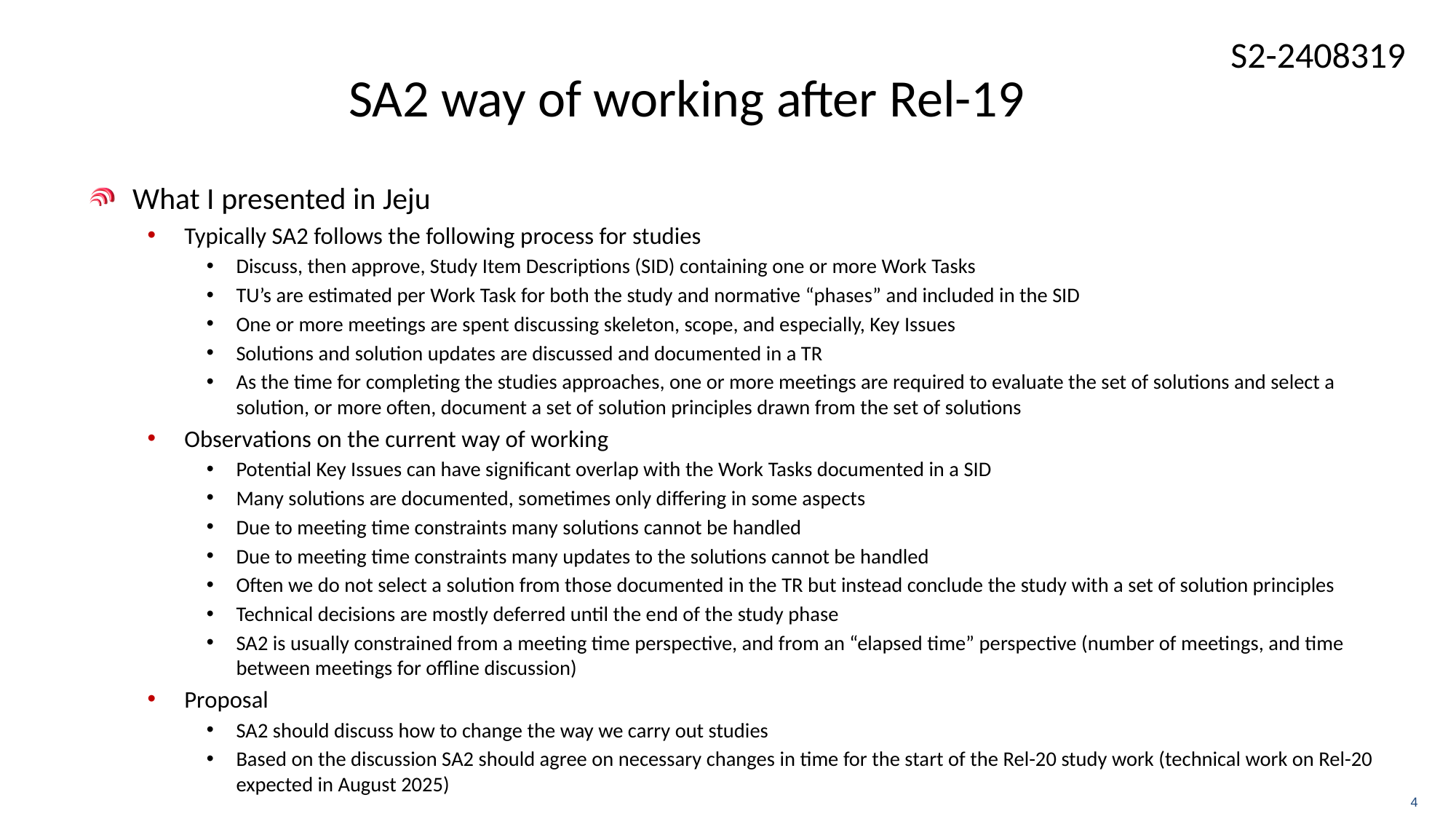

# SA2 way of working after Rel-19
What I presented in Jeju
Typically SA2 follows the following process for studies
Discuss, then approve, Study Item Descriptions (SID) containing one or more Work Tasks
TU’s are estimated per Work Task for both the study and normative “phases” and included in the SID
One or more meetings are spent discussing skeleton, scope, and especially, Key Issues
Solutions and solution updates are discussed and documented in a TR
As the time for completing the studies approaches, one or more meetings are required to evaluate the set of solutions and select a solution, or more often, document a set of solution principles drawn from the set of solutions
Observations on the current way of working
Potential Key Issues can have significant overlap with the Work Tasks documented in a SID
Many solutions are documented, sometimes only differing in some aspects
Due to meeting time constraints many solutions cannot be handled
Due to meeting time constraints many updates to the solutions cannot be handled
Often we do not select a solution from those documented in the TR but instead conclude the study with a set of solution principles
Technical decisions are mostly deferred until the end of the study phase
SA2 is usually constrained from a meeting time perspective, and from an “elapsed time” perspective (number of meetings, and time between meetings for offline discussion)
Proposal
SA2 should discuss how to change the way we carry out studies
Based on the discussion SA2 should agree on necessary changes in time for the start of the Rel-20 study work (technical work on Rel-20 expected in August 2025)